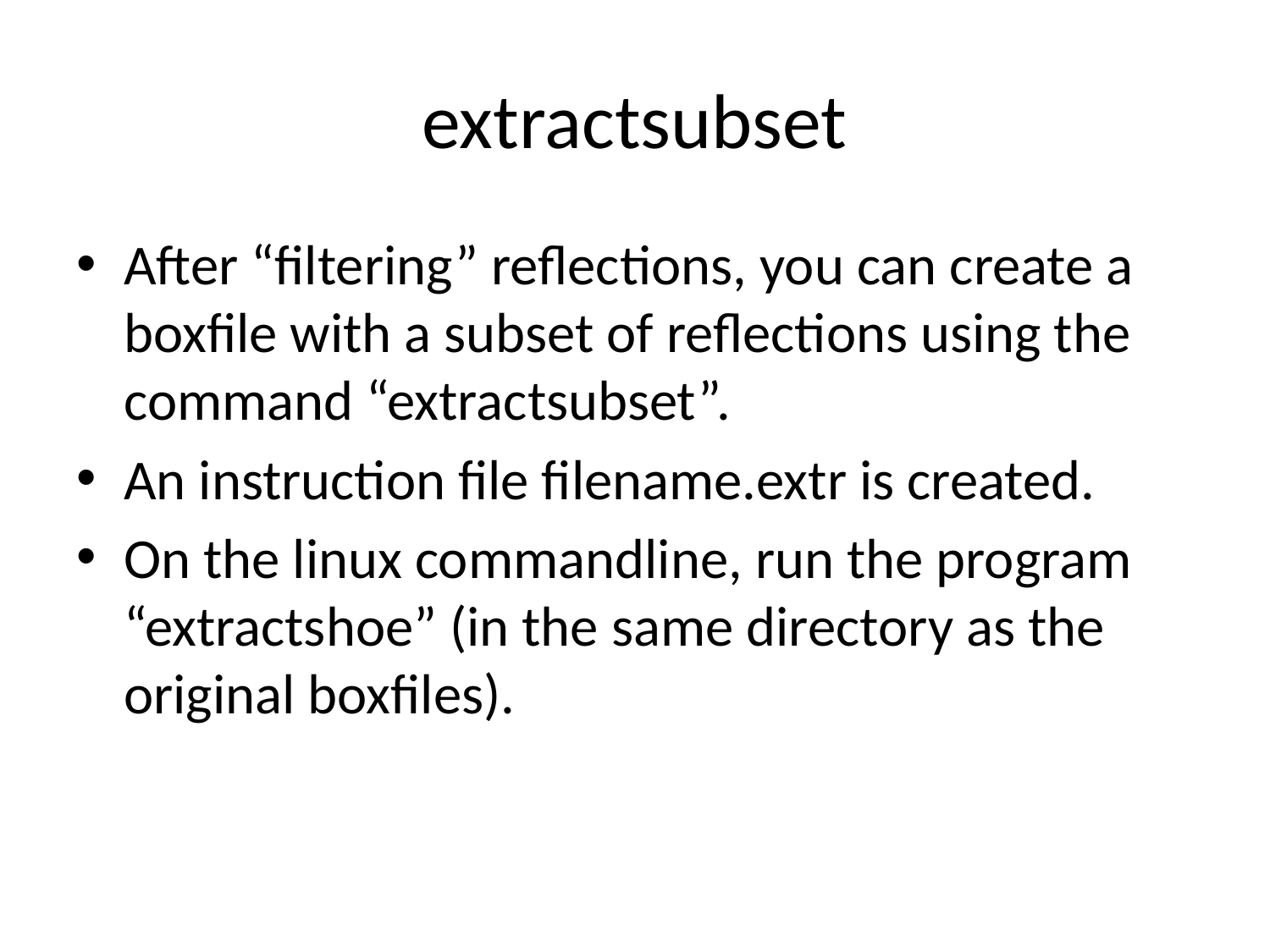

# extractsubset
After “filtering” reflections, you can create a boxfile with a subset of reflections using the command “extractsubset”.
An instruction file filename.extr is created.
On the linux commandline, run the program “extractshoe” (in the same directory as the original boxfiles).